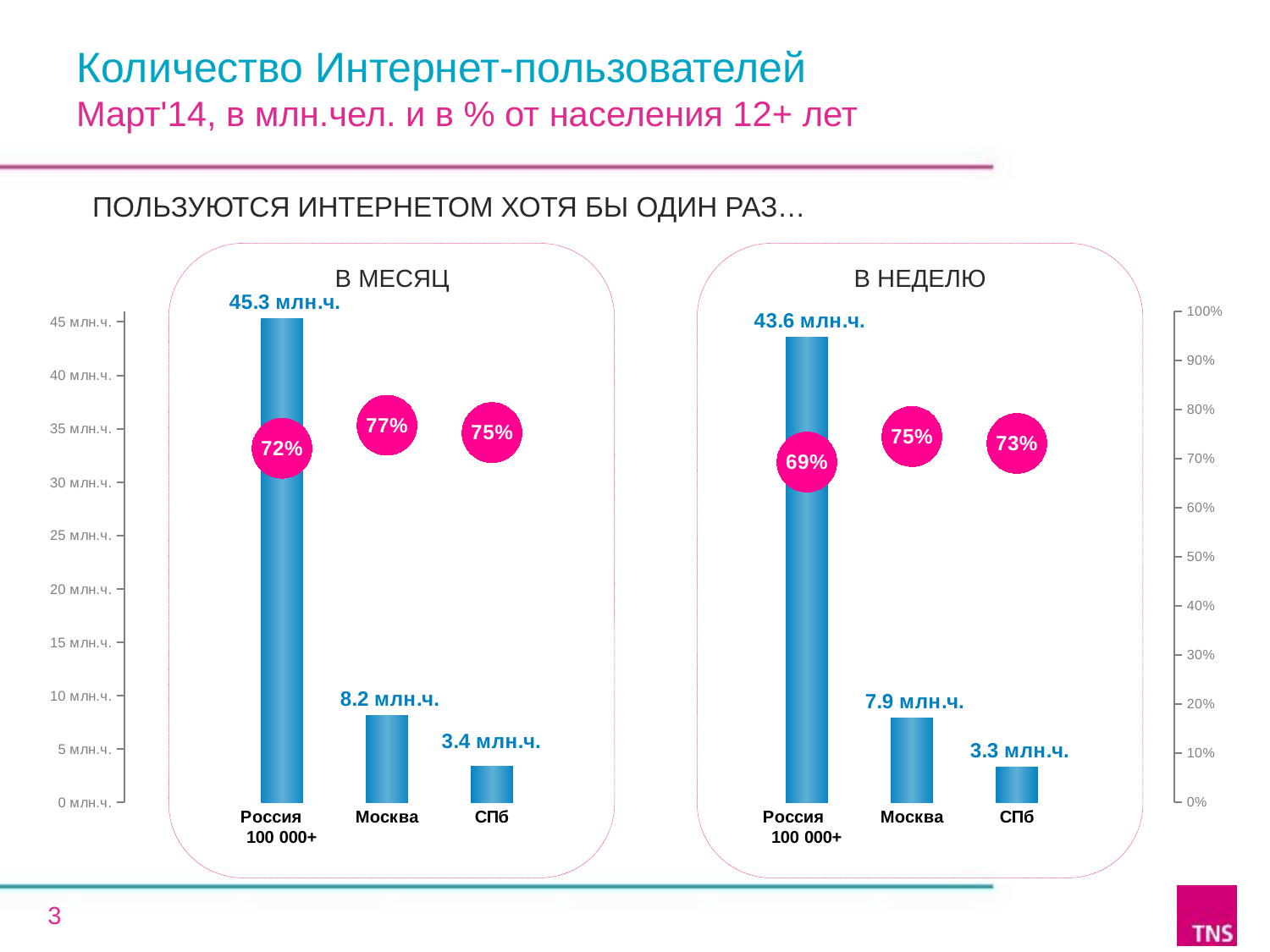

Количество Интернет-пользователей
Март'14, в млн.чел. и в % от населения 12+ лет
ПОЛЬЗУЮТСЯ ИНТЕРНЕТОМ ХОТЯ БЫ ОДИН РАЗ…

В МЕСЯЦ

В НЕДЕЛЮ

### Chart

| Category | '000 | % |
|---|---|---|
|  | None | None |
| Россия     100 000+ | 45.329800000000006 | 72.1 |
| Москва | 8.157800000000003 | 76.8 |
| СПб | 3.4012 | 75.3 |
|  | None | None |
|  | None | None |
| Россия      100 000+ | 43.5852 | 69.3 |
| Москва | 7.9118 | 74.5 |
| СПб | 3.3048999999999986 | 73.1 |
3